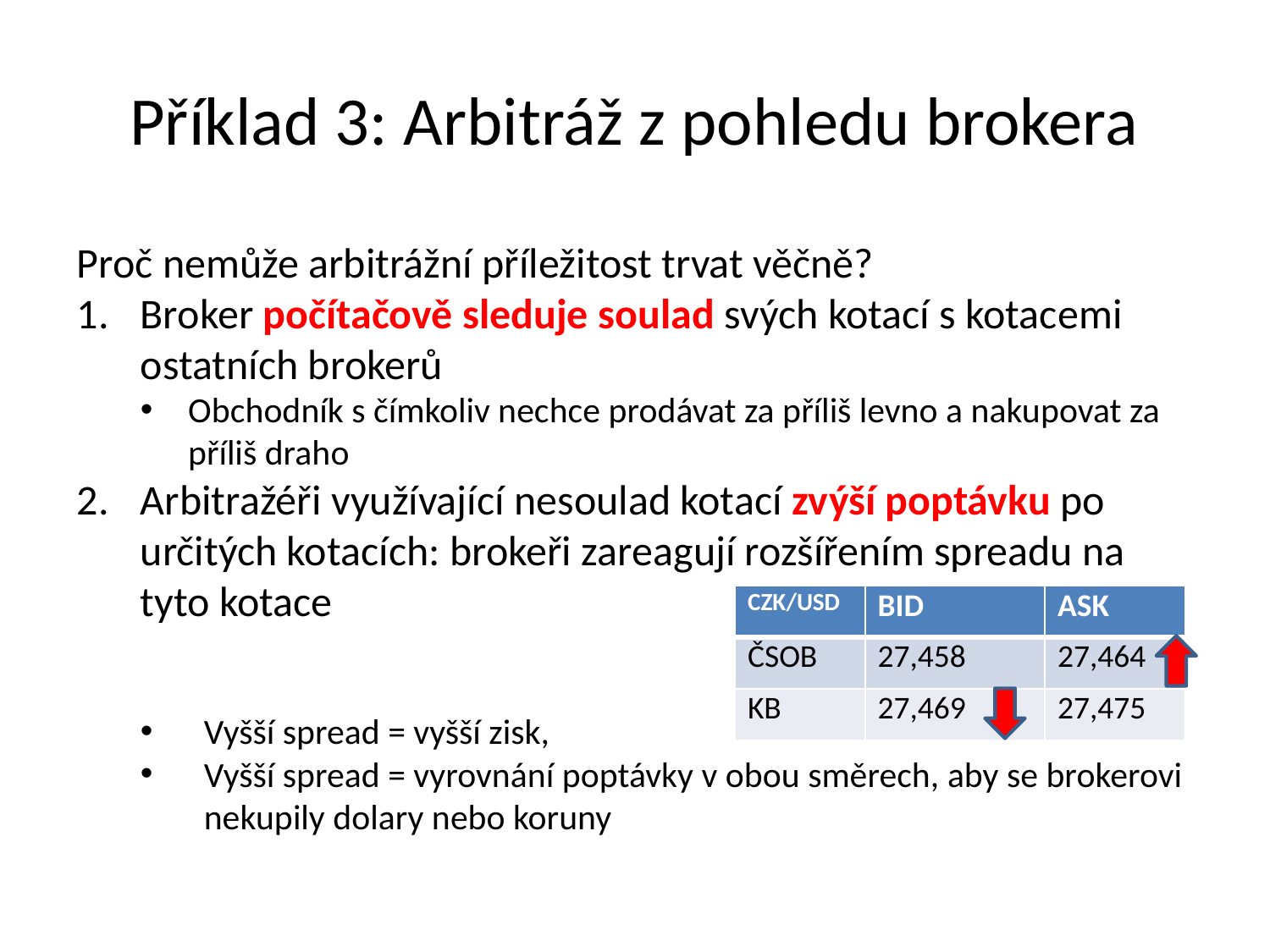

# Příklad 3: Arbitráž z pohledu brokera
Proč nemůže arbitrážní příležitost trvat věčně?
Broker počítačově sleduje soulad svých kotací s kotacemi ostatních brokerů
Obchodník s čímkoliv nechce prodávat za příliš levno a nakupovat za příliš draho
Arbitražéři využívající nesoulad kotací zvýší poptávku po určitých kotacích: brokeři zareagují rozšířením spreadu na tyto kotace

Vyšší spread = vyšší zisk,
Vyšší spread = vyrovnání poptávky v obou směrech, aby se brokerovi nekupily dolary nebo koruny
| CZK/USD | BID | ASK |
| --- | --- | --- |
| ČSOB | 27,458 | 27,464 |
| KB | 27,469 | 27,475 |